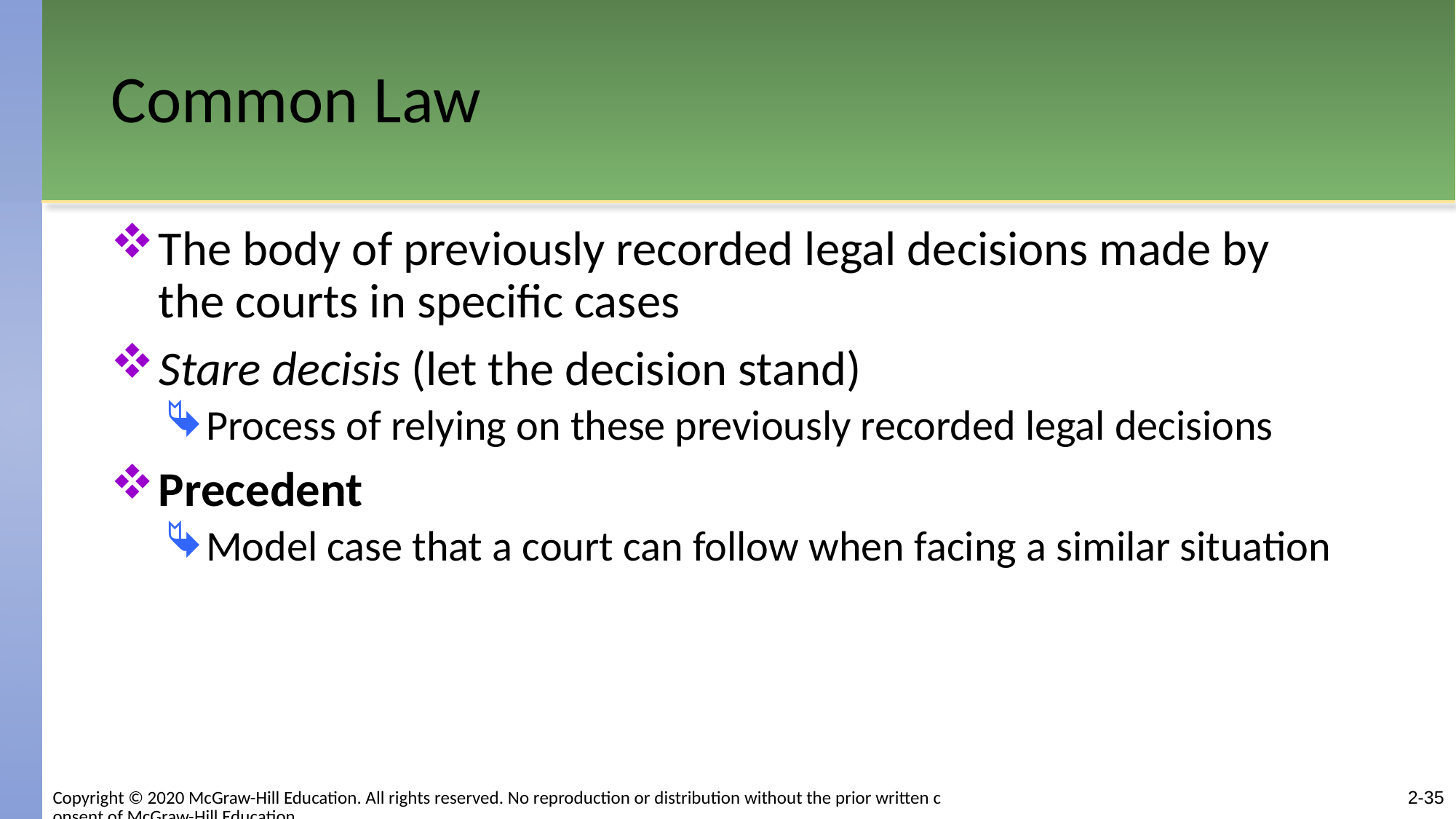

# Common Law
The body of previously recorded legal decisions made by the courts in specific cases
Stare decisis (let the decision stand)
Process of relying on these previously recorded legal decisions
Precedent
Model case that a court can follow when facing a similar situation
2-35
Copyright © 2020 McGraw-Hill Education. All rights reserved. No reproduction or distribution without the prior written consent of McGraw-Hill Education.